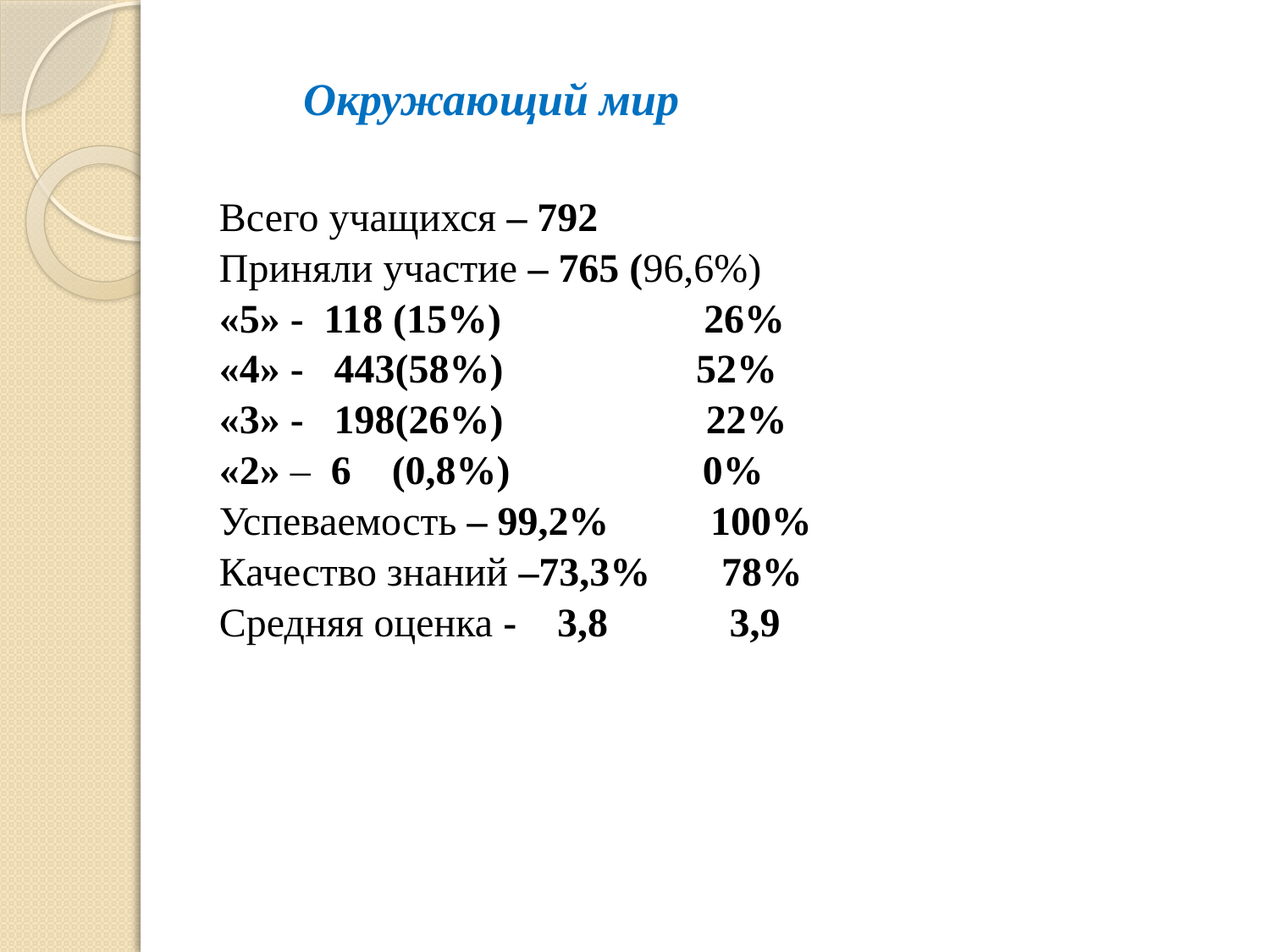

Окружающий мир

Всего учащихся – 792
Приняли участие – 765 (96,6%)
«5» -  118 (15%)                    26%
«4» -   443(58%)                   52%
«3» -   198(26%)                    22%
«2» –  6    (0,8%)                   0%
Успеваемость – 99,2%          100%
Качество знаний –73,3%       78%
Средняя оценка -    3,8            3,9
#